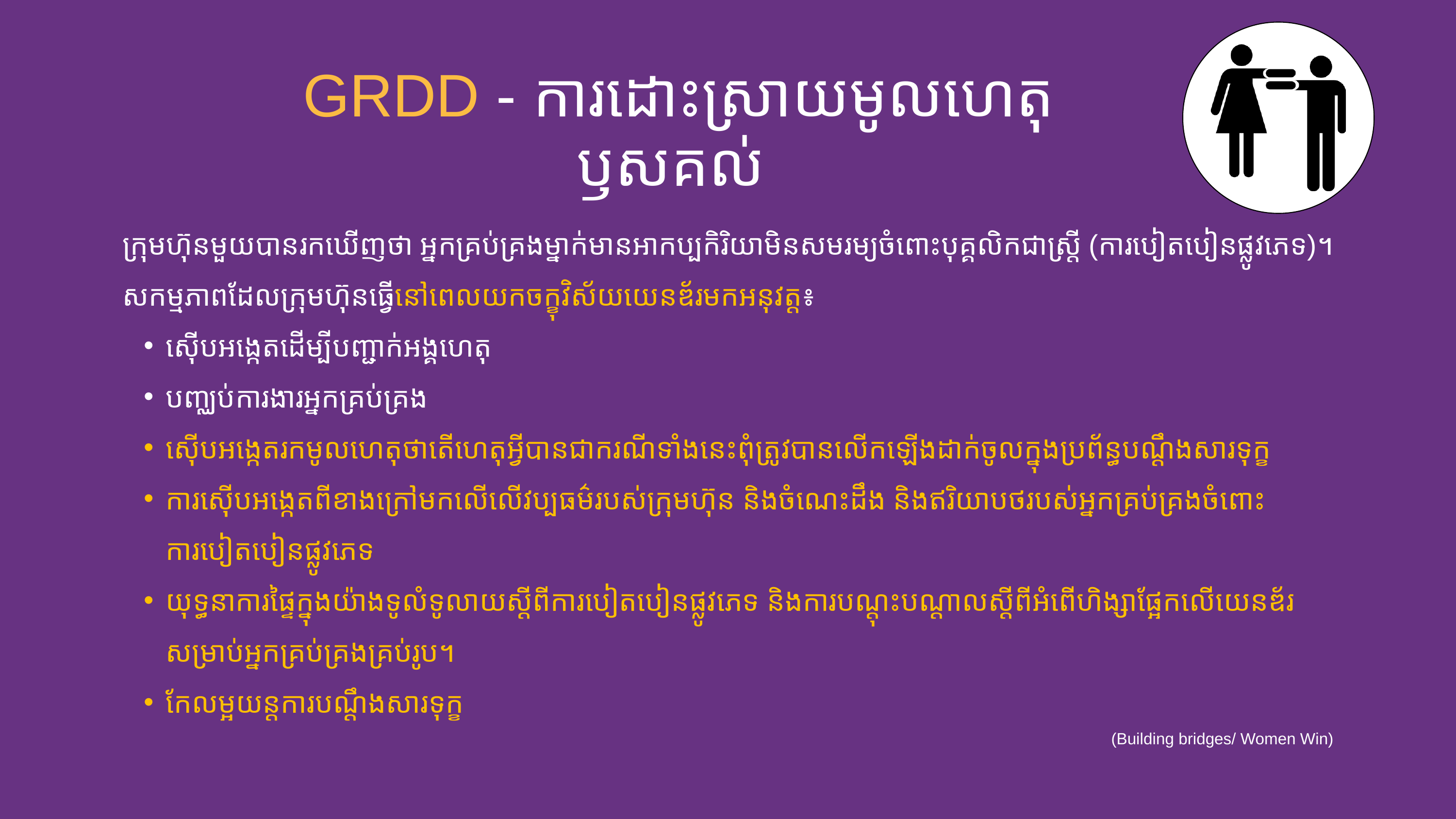

GRDD - ការដោះស្រាយមូលហេតុ
ឫសគល់ ​
ក្រុមហ៊ុន​មួយ​បាន​រក​ឃើញ​ថា អ្នក​គ្រប់​គ្រងម្នាក់​​​មាន​អាកប្បកិរិយា​មិន​សមរម្យ​ចំពោះ​បុគ្គលិក​ជា​ស្ត្រី (ការ​បៀតបៀន​ផ្លូវ​ភេទ)។ សកម្មភាព​ដែល​ក្រុមហ៊ុន​ធ្វើ​នៅពេលយក​ចក្ខុវិស័យ​យេនឌ័រមកអនុវត្ត​៖
ស៊ើបអង្កេតដើម្បីបញ្ជាក់​អង្គហេតុ​
បញ្ឈប់​ការងារ​អ្នកគ្រប់គ្រង​​
ស៊ើបអង្កេតរក​​មូលហេតុ​ថាតើ​ហេតុអ្វី​បានជា​​ករណីទាំងនេះពុំ​​ត្រូវបានលើកឡើងដាក់ចូលក្នុងប្រព័ន្ធបណ្ដឹង​សារទុក្ខ
ការស៊ើបអង្កេតពី​ខាងក្រៅមកលើលើវប្បធម៌របស់ក្រុមហ៊ុន និងចំណេះដឹង និងឥរិយាបថរបស់អ្នកគ្រប់គ្រងចំពោះការបៀតបៀនផ្លូវភេទ
យុទ្ធនាការផ្ទៃក្នុងយ៉ាងទូលំទូលាយស្ដីពី​​ការបៀតបៀនផ្លូវភេទ និងការបណ្តុះបណ្តាលស្ដីពីអំពើហិង្សាផ្អែកលើយេនឌ័រសម្រាប់អ្នកគ្រប់គ្រងគ្រប់រូប។
កែលម្អយន្តការបណ្ដឹងសារទុក្ខ
(Building bridges/ Women Win)